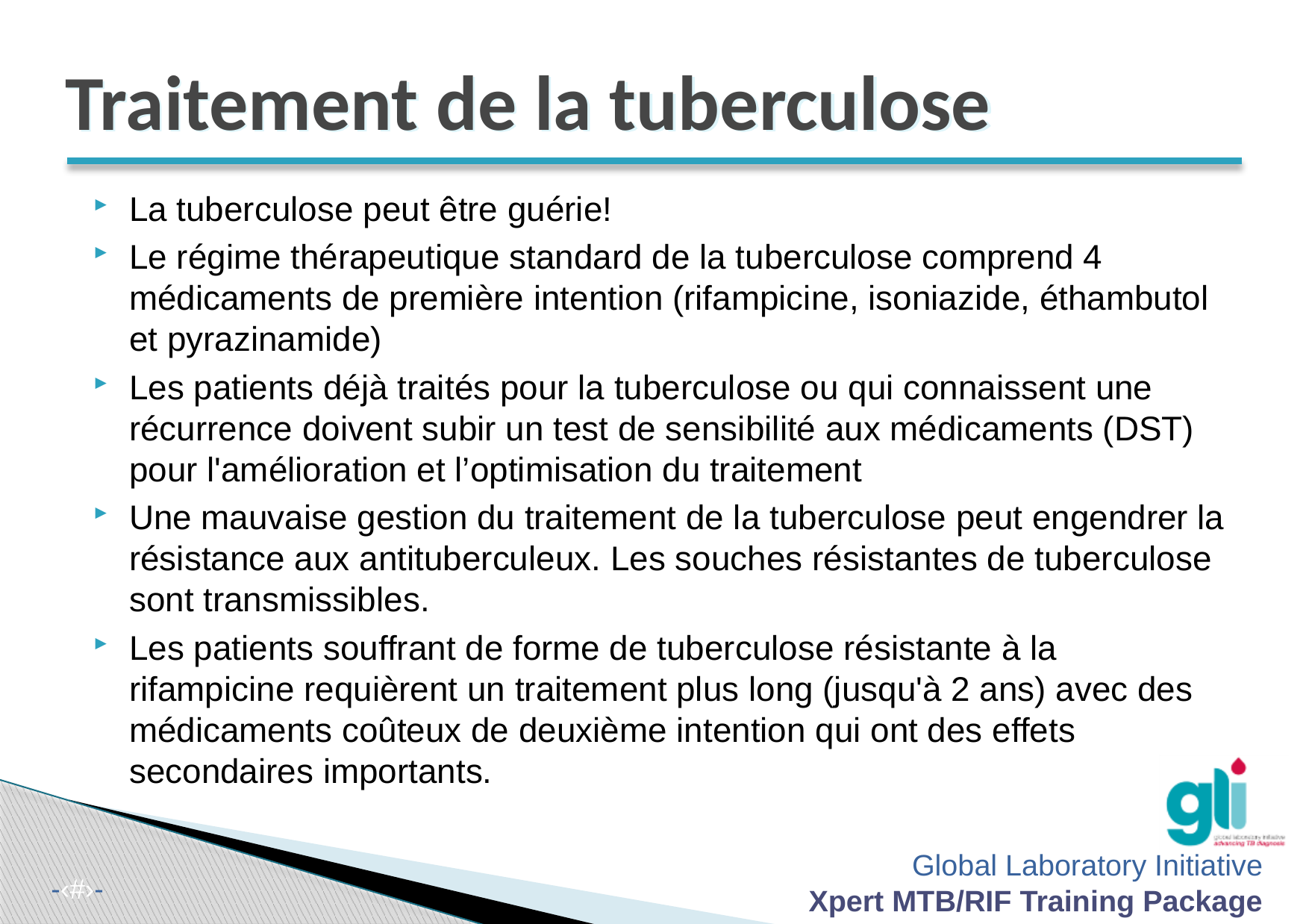

# Traitement de la tuberculose
La tuberculose peut être guérie!
Le régime thérapeutique standard de la tuberculose comprend 4 médicaments de première intention (rifampicine, isoniazide, éthambutol et pyrazinamide)
Les patients déjà traités pour la tuberculose ou qui connaissent une récurrence doivent subir un test de sensibilité aux médicaments (DST) pour l'amélioration et l’optimisation du traitement
Une mauvaise gestion du traitement de la tuberculose peut engendrer la résistance aux antituberculeux. Les souches résistantes de tuberculose sont transmissibles.
Les patients souffrant de forme de tuberculose résistante à la rifampicine requièrent un traitement plus long (jusqu'à 2 ans) avec des médicaments coûteux de deuxième intention qui ont des effets secondaires importants.